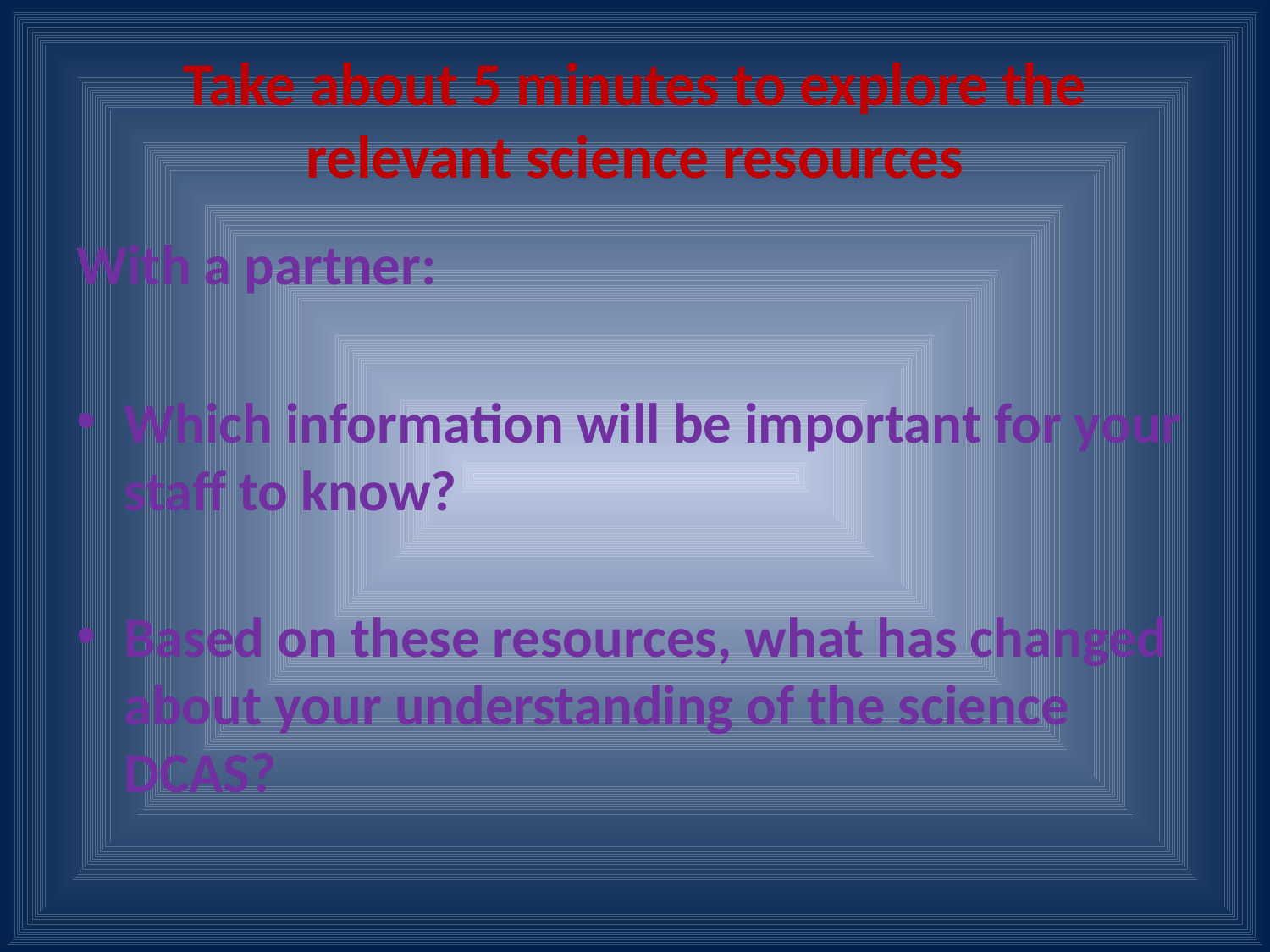

# Take about 5 minutes to explore the relevant science resources
With a partner:

Which information will be important for your staff to know?
Based on these resources, what has changed about your understanding of the science DCAS?